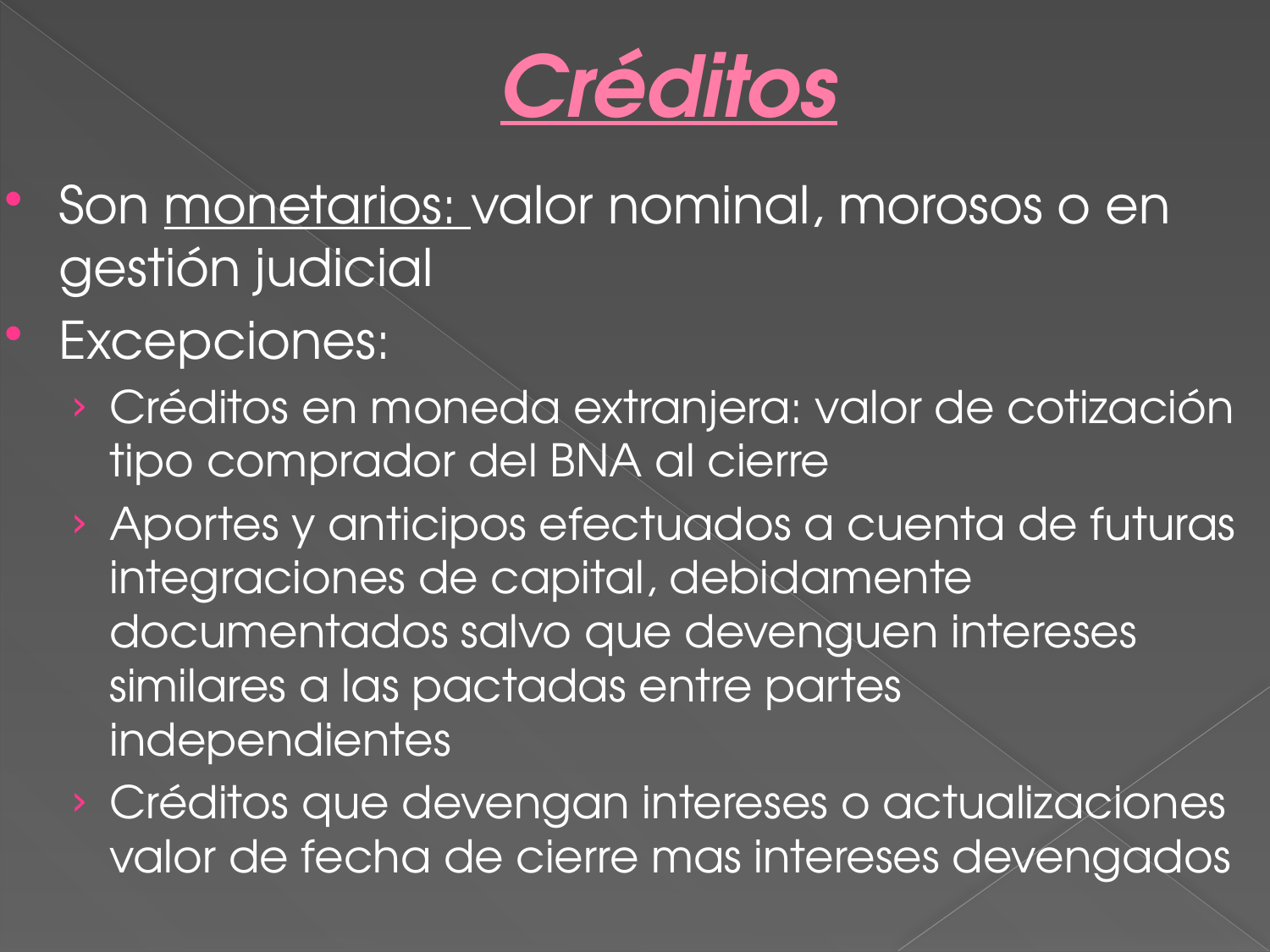

# Créditos
Son monetarios: valor nominal, morosos o en gestión judicial
Excepciones:
Créditos en moneda extranjera: valor de cotización tipo comprador del BNA al cierre
Aportes y anticipos efectuados a cuenta de futuras integraciones de capital, debidamente documentados salvo que devenguen intereses similares a las pactadas entre partes independientes
Créditos que devengan intereses o actualizaciones valor de fecha de cierre mas intereses devengados